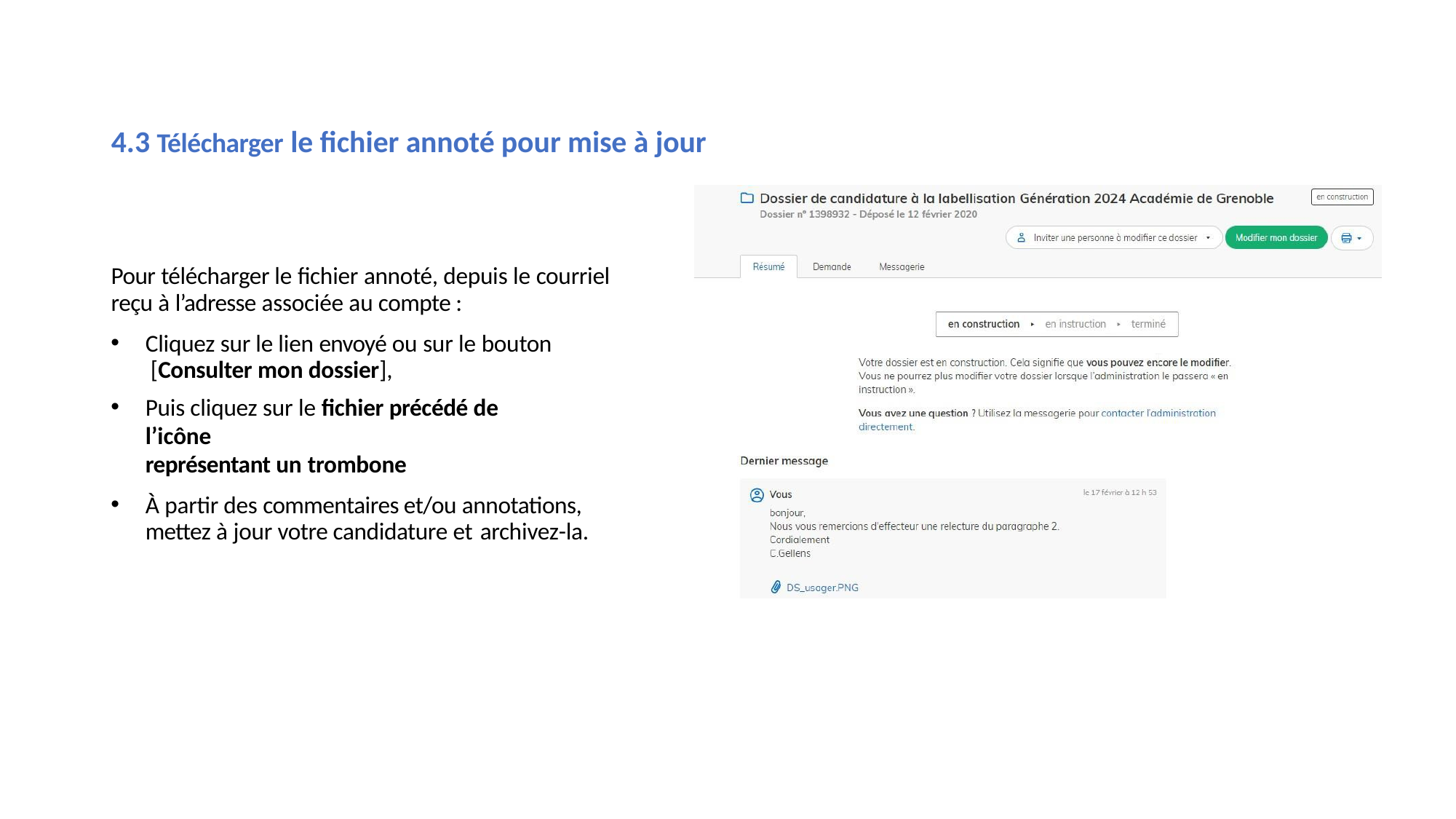

# 4.3 Télécharger le fichier annoté pour mise à jour

Pour télécharger le fichier annoté, depuis le courriel  reçu à l’adresse associée au compte :
Cliquez sur le lien envoyé ou sur le bouton  [Consulter mon dossier],
Puis cliquez sur le fichier précédé de l’icône
représentant un trombone
À partir des commentaires et/ou annotations,  mettez à jour votre candidature et archivez-la.